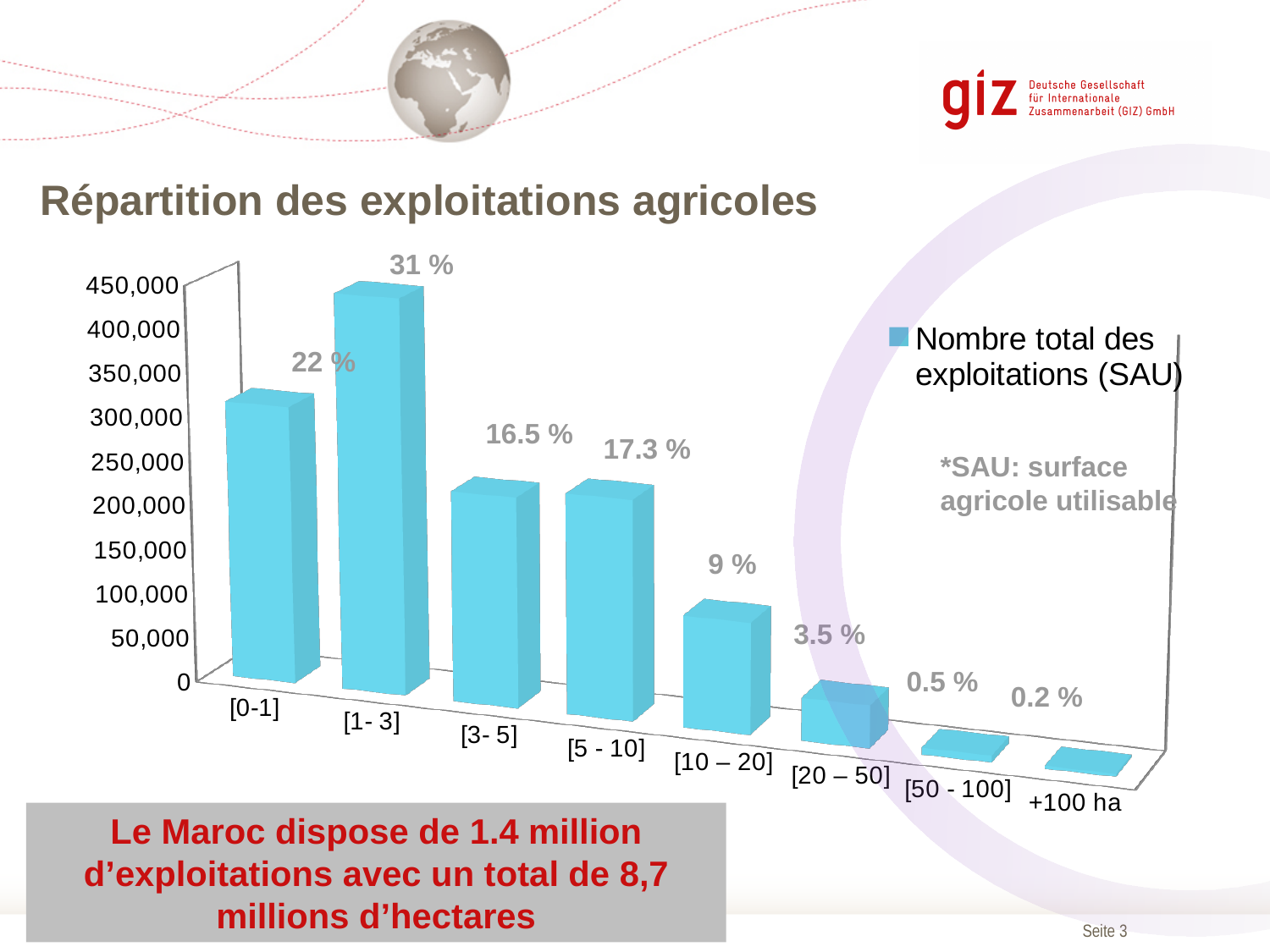

# Répartition des exploitations agricoles
31 %

[unsupported chart]

22 %
16.5 %
17.3 %
*SAU: surface agricole utilisable
9 %
3.5 %
0.5 %
0.2 %
Le Maroc dispose de 1.4 million d’exploitations avec un total de 8,7 millions d’hectares